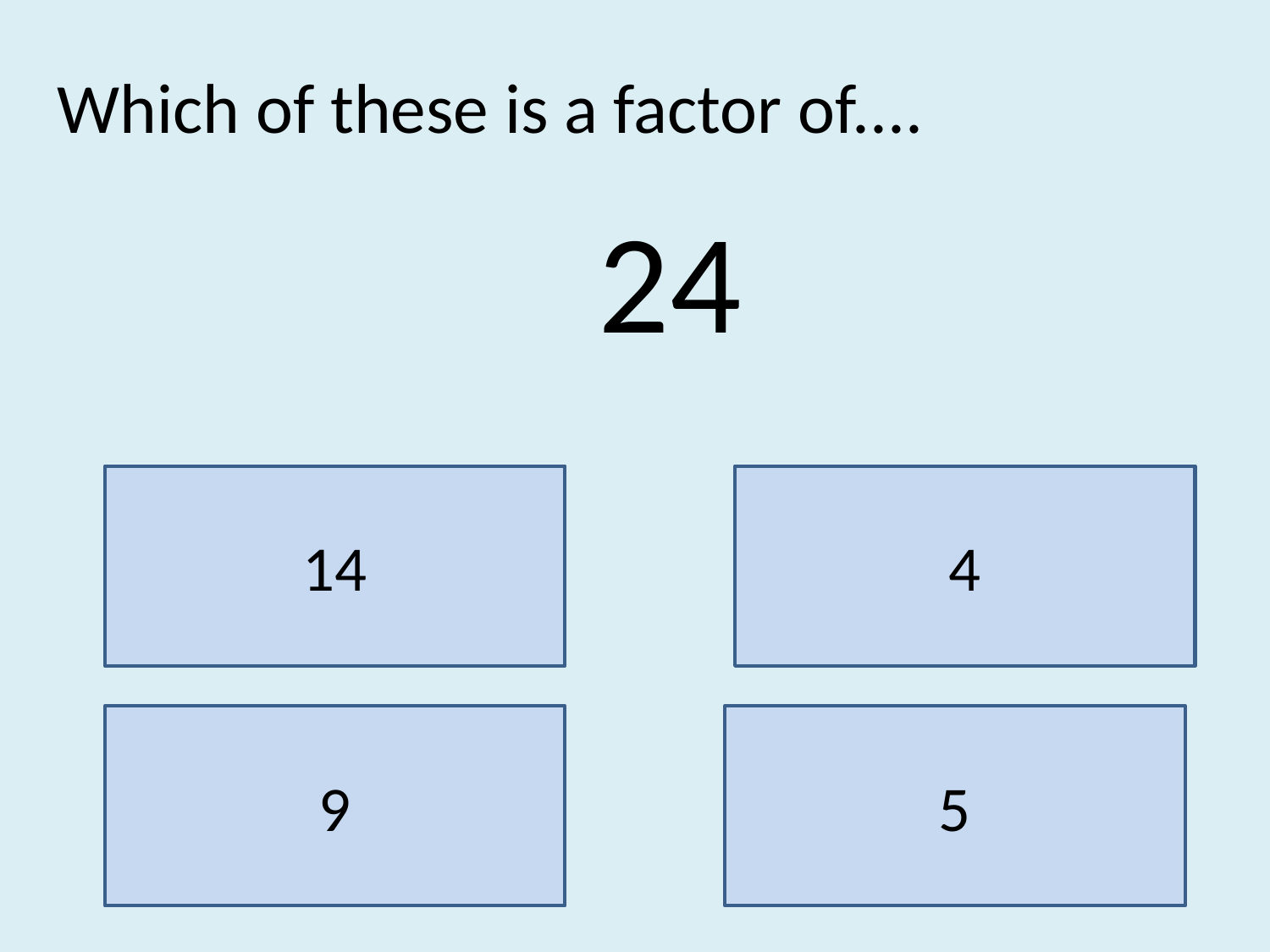

Which of these is a factor of....
24
14
4
9
5